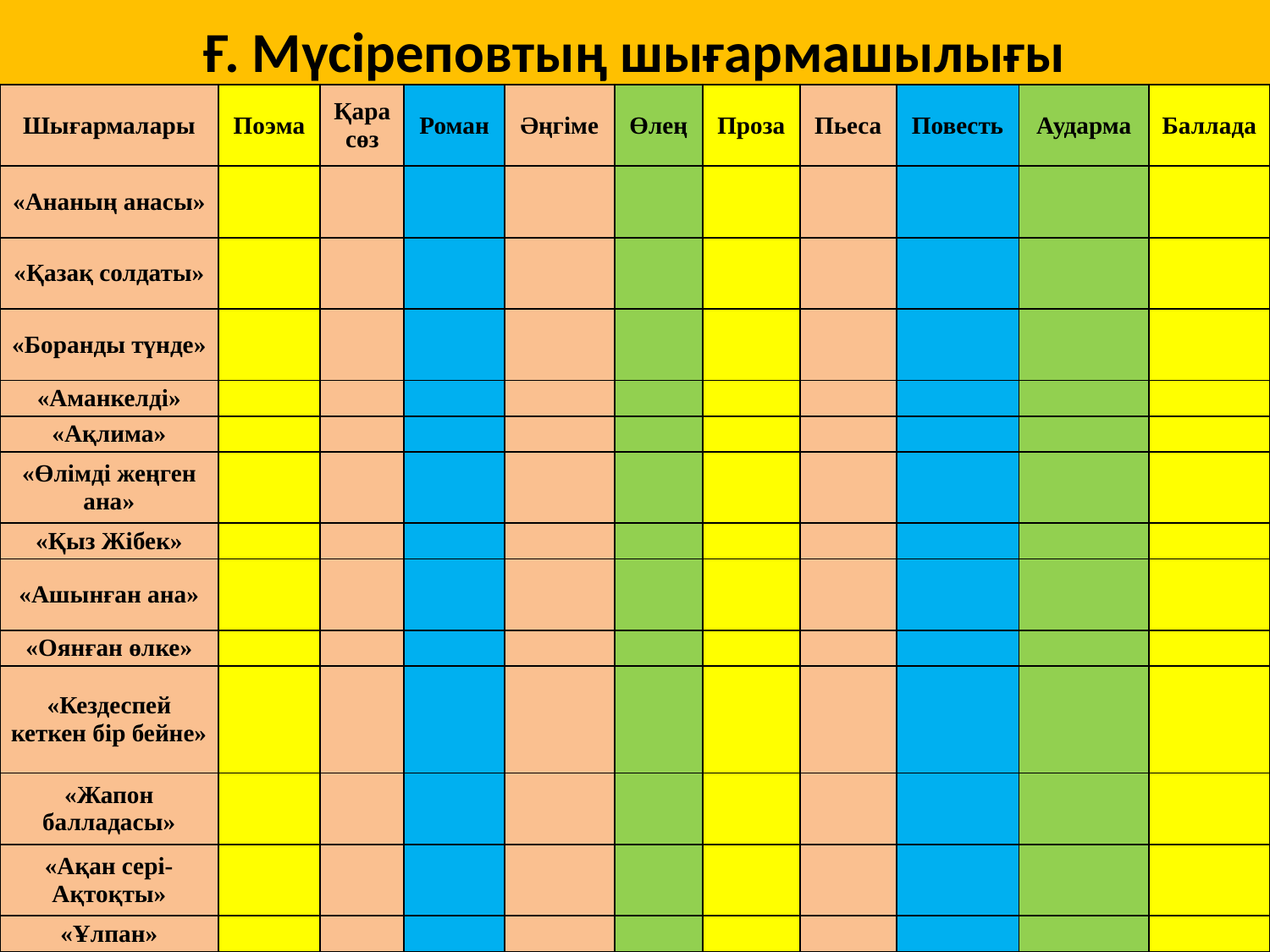

# Ғ. Мүсіреповтың шығармашылығы
| Шығармалары | Поэма | Қара сөз | Роман | Әңгіме | Өлең | Проза | Пьеса | Повесть | Аударма | Баллада |
| --- | --- | --- | --- | --- | --- | --- | --- | --- | --- | --- |
| «Ананың анасы» |  |  |  |  |  |  |  |  |  |  |
| «Қазақ солдаты» |  |  |  |  |  |  |  |  |  |  |
| «Боранды түнде» |  |  |  |  |  |  |  |  |  |  |
| «Аманкелді» |  |  |  |  |  |  |  |  |  |  |
| «Ақлима» |  |  |  |  |  |  |  |  |  |  |
| «Өлімді жеңген ана» |  |  |  |  |  |  |  |  |  |  |
| «Қыз Жібек» |  |  |  |  |  |  |  |  |  |  |
| «Ашынған ана» |  |  |  |  |  |  |  |  |  |  |
| «Оянған өлке» |  |  |  |  |  |  |  |  |  |  |
| «Кездеспей кеткен бір бейне» |  |  |  |  |  |  |  |  |  |  |
| «Жапон балладасы» |  |  |  |  |  |  |  |  |  |  |
| «Ақан сері-Ақтоқты» |  |  |  |  |  |  |  |  |  |  |
| «Ұлпан» |  |  |  |  |  |  |  |  |  |  |